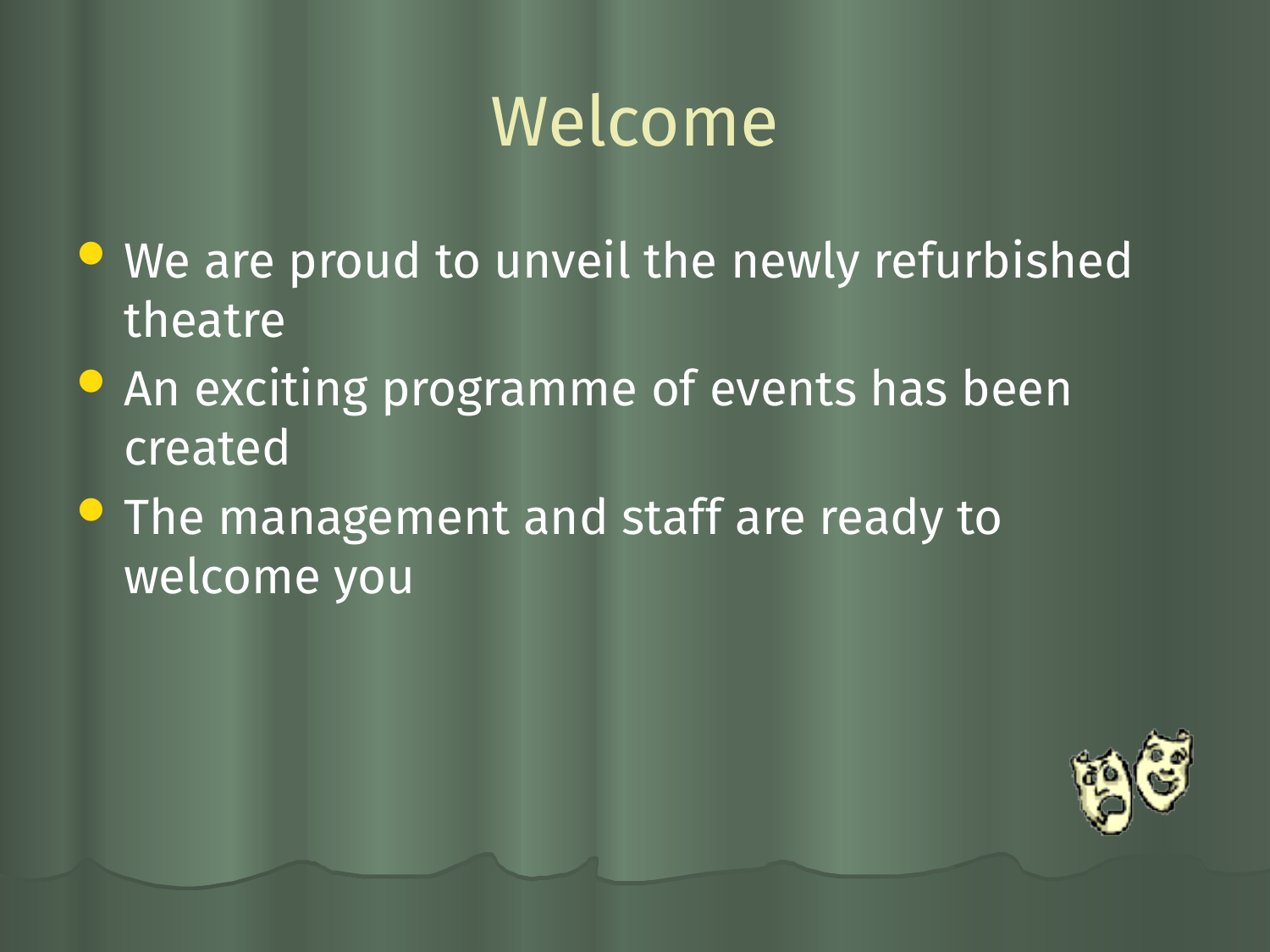

# Welcome
We are proud to unveil the newly refurbished theatre
An exciting programme of events has been created
The management and staff are ready to welcome you